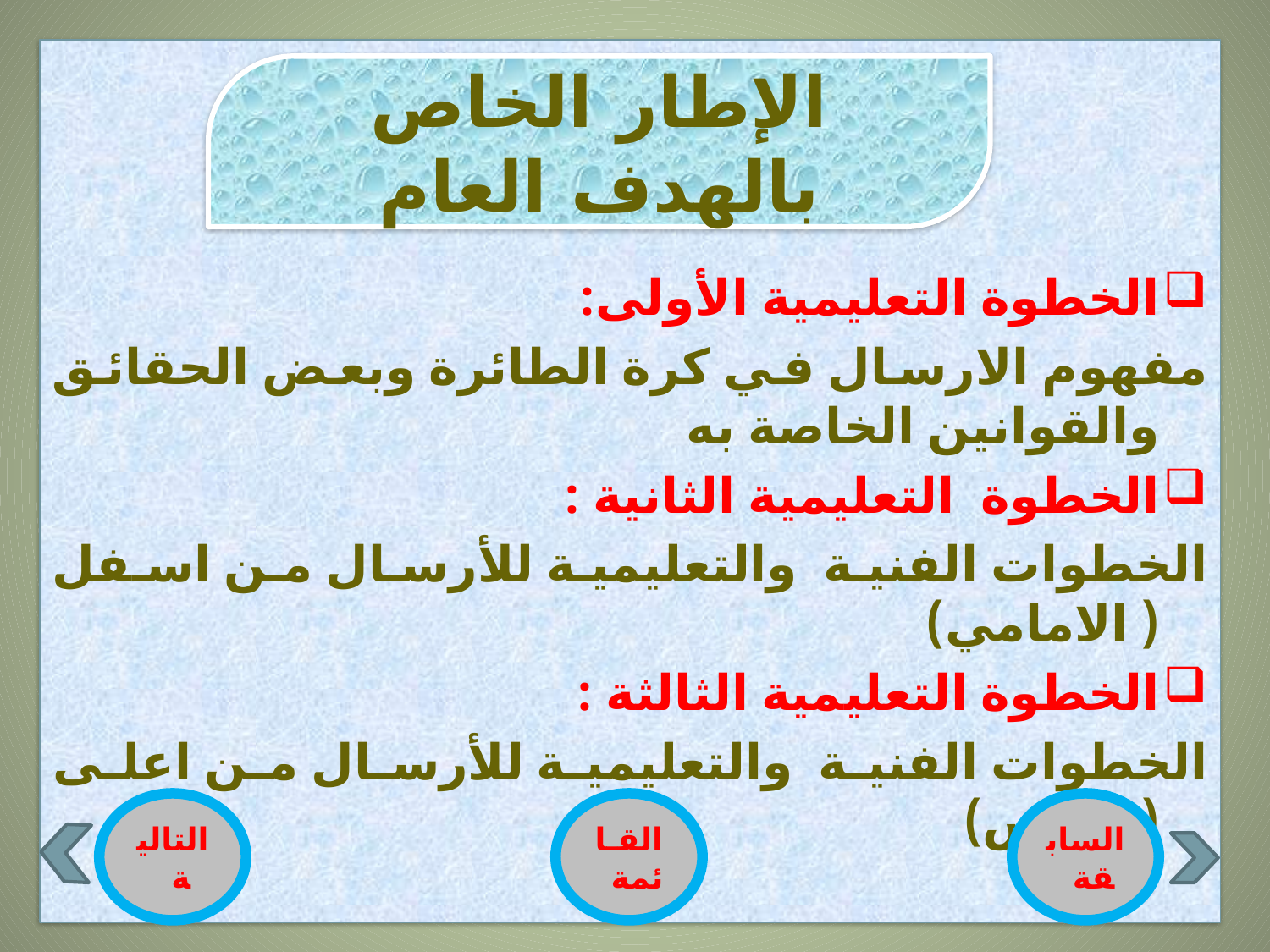

الخطوة التعليمية الأولى:
مفهوم الارسال في كرة الطائرة وبعض الحقائق والقوانين الخاصة به
الخطوة  التعليمية الثانية :
الخطوات الفنية  والتعليمية للأرسال من اسفل ( الامامي)
الخطوة التعليمية الثالثة :
الخطوات الفنية  والتعليمية للأرسال من اعلى ( التنس)

الإطار الخاص بالهدف العام
التالية
القـائمة
السابقة